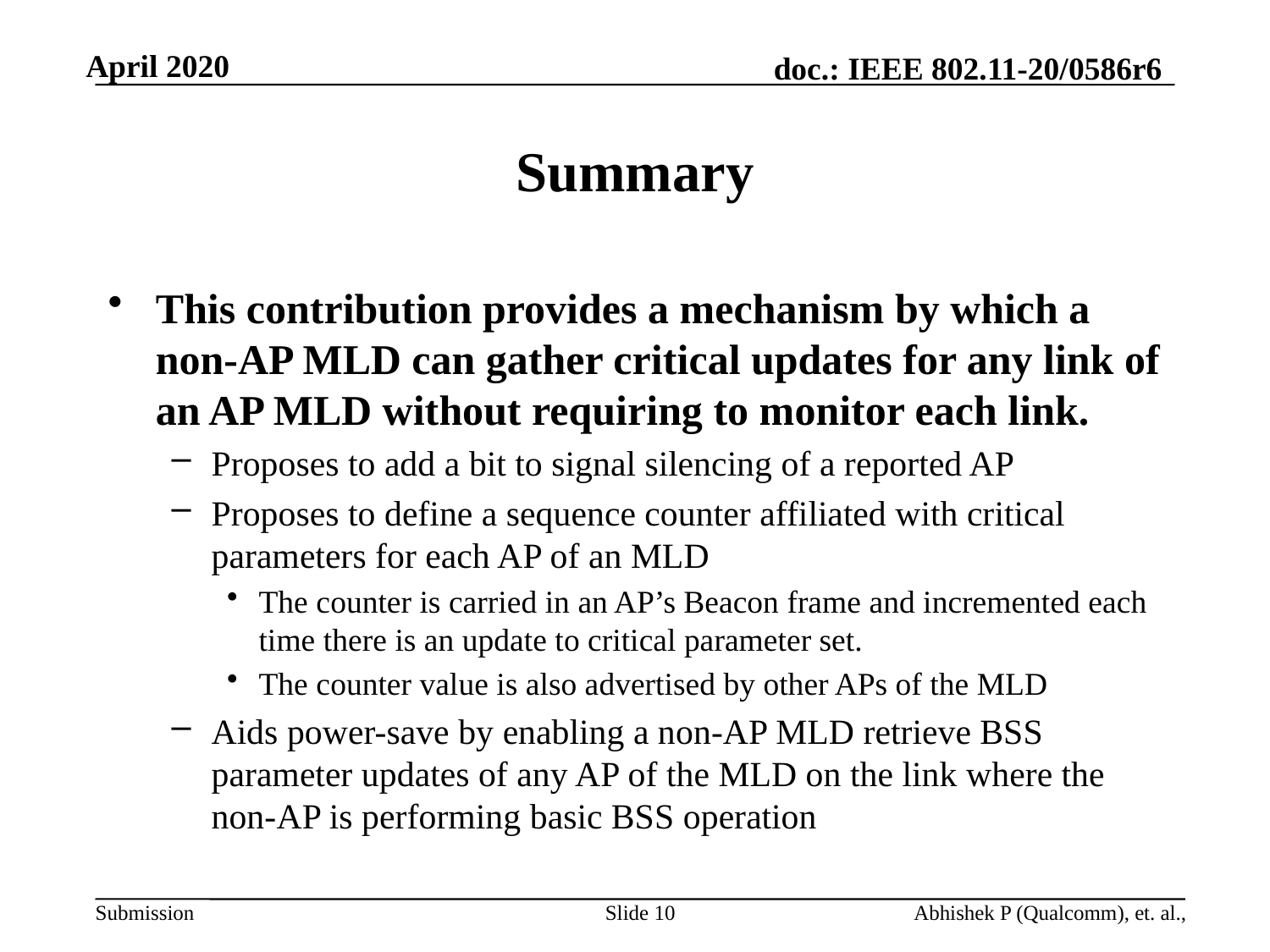

# Summary
This contribution provides a mechanism by which a non-AP MLD can gather critical updates for any link of an AP MLD without requiring to monitor each link.
Proposes to add a bit to signal silencing of a reported AP
Proposes to define a sequence counter affiliated with critical parameters for each AP of an MLD
The counter is carried in an AP’s Beacon frame and incremented each time there is an update to critical parameter set.
The counter value is also advertised by other APs of the MLD
Aids power-save by enabling a non-AP MLD retrieve BSS parameter updates of any AP of the MLD on the link where the non-AP is performing basic BSS operation
Slide 10
Abhishek P (Qualcomm), et. al.,